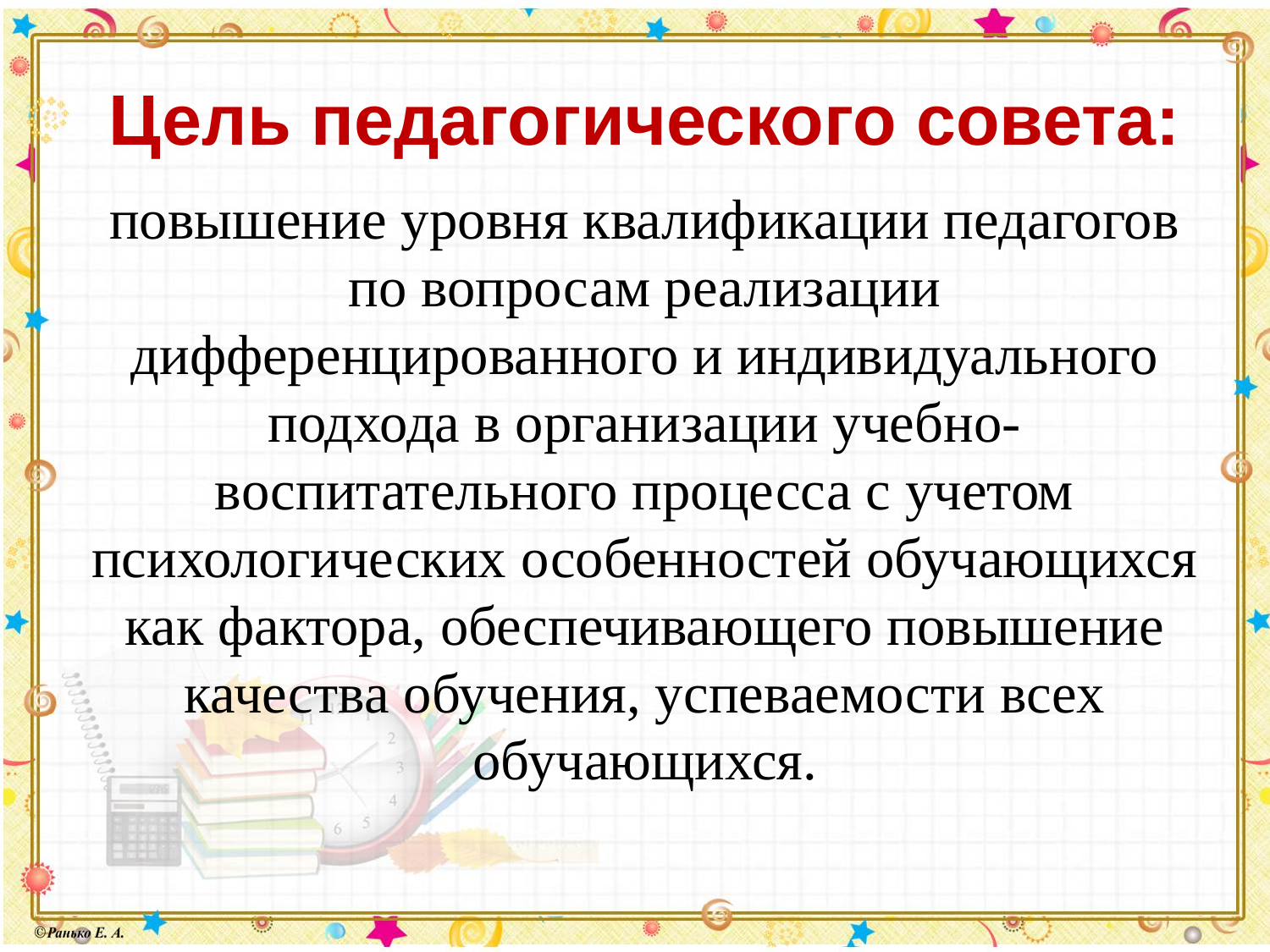

# Цель педагогического совета:
повышение уровня квалификации педагогов по вопросам реализации дифференцированного и индивидуального подхода в организации учебно-воспитательного процесса с учетом психологических особенностей обучающихся как фактора, обеспечивающего повышение качества обучения, успеваемости всех обучающихся.